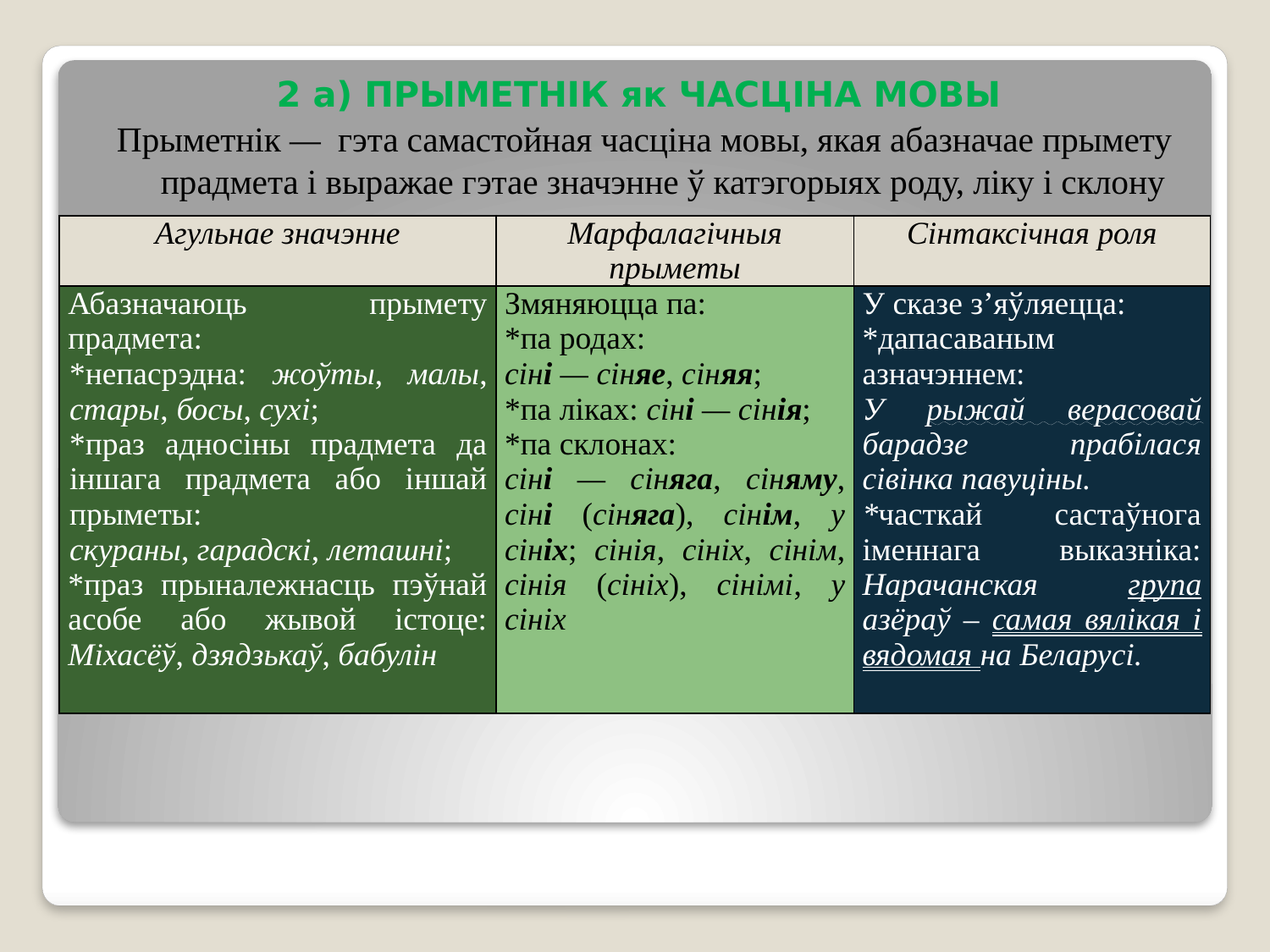

2 а) ПРЫМЕТНІК як ЧАСЦІНА МОВЫ
Прыметнік —  гэта самастойная часціна мовы, якая абазначае прымету прадмета і выражае гэтае значэнне ў катэгорыях роду, ліку і склону
| Агульнае значэнне | Марфалагічныя прыметы | Сінтаксічная роля |
| --- | --- | --- |
| Абазначаюць прымету прадмета: \*непасрэдна: жоўты, малы, стары, босы, сухі; \*праз адносіны прадмета да іншага прадмета або іншай прыметы: скураны, гарадскі, леташні; \*праз прыналежнасць пэўнай асобе або жывой істоце: Міхасёў, дзядзькаў, бабулін | Змяняюцца па: \*па родах: сіні — сіняе, сіняя; \*па ліках: сіні — сінія; \*па склонах: сіні — сіняга, сіняму, сіні (сіняга), сінім, у сініх; сінія, сініх, сінім, сінія (сініх), сінімі, у сініх | У сказе з’яўляецца: \*дапасаваным азначэннем: У рыжай верасовай барадзе прабілася сівінка павуціны. \*часткай састаўнога іменнага выказніка: Нарачанская група азёраў – самая вялікая і вядомая на Беларусі. |